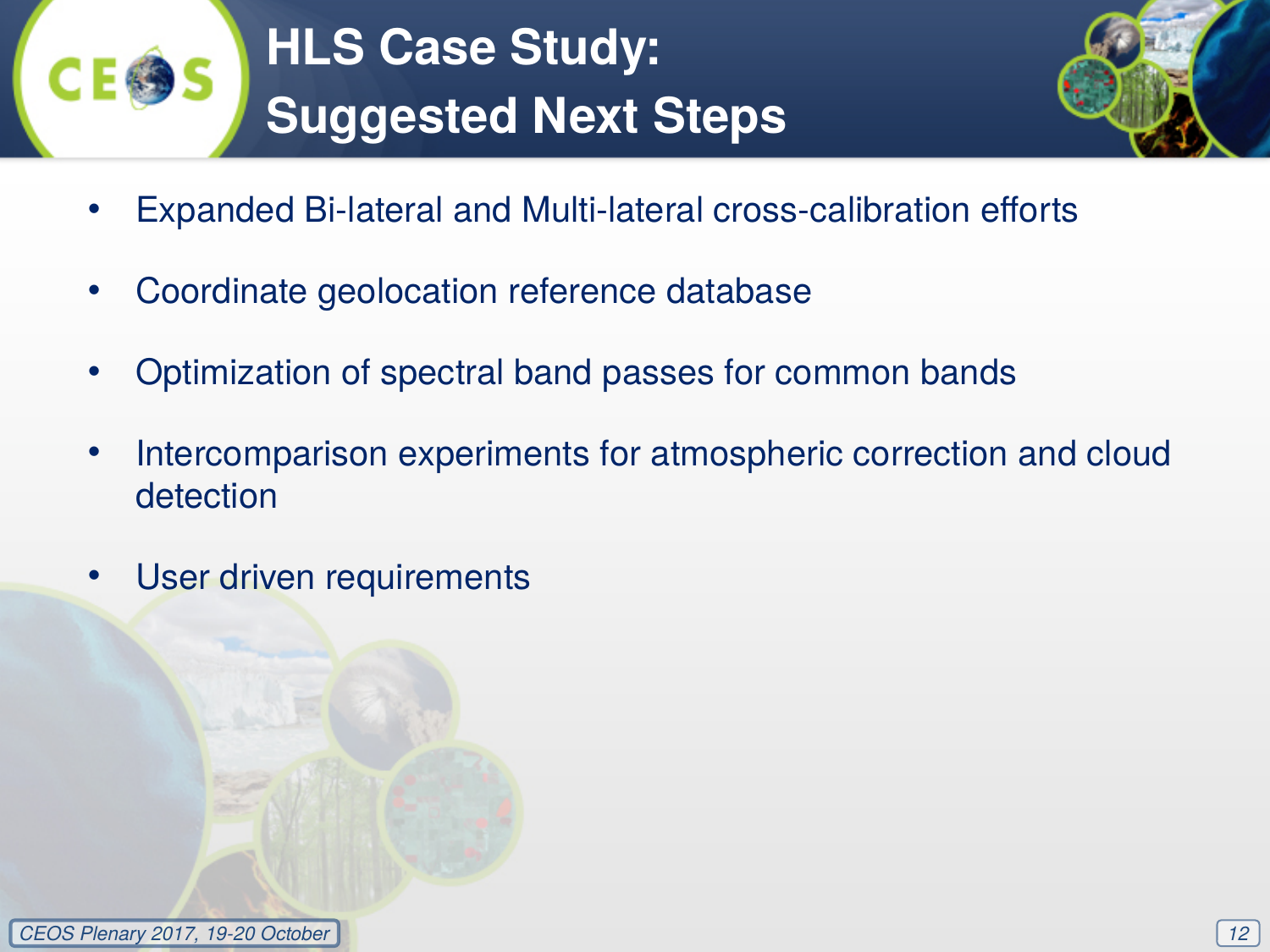

HLS Case Study:
Suggested Next Steps
Expanded Bi-lateral and Multi-lateral cross-calibration efforts

Coordinate geolocation reference database

Optimization of spectral band passes for common bands

Intercomparison experiments for atmospheric correction and cloud detection

User driven requirements
12